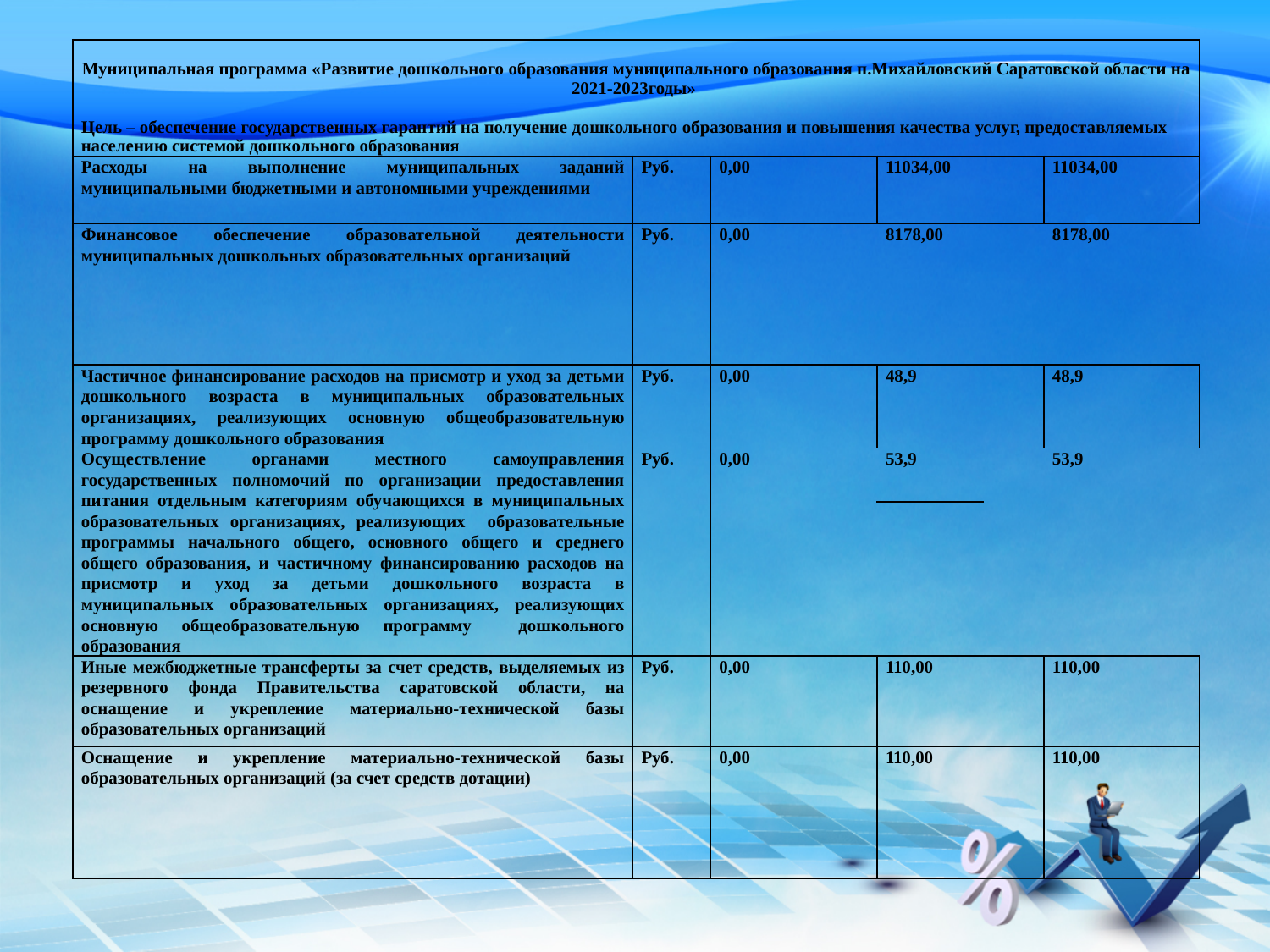

| Муниципальная программа «Развитие дошкольного образования муниципального образования п.Михайловский Саратовской области на 2021-2023годы» Цель – обеспечение государственных гарантий на получение дошкольного образования и повышения качества услуг, предоставляемых населению системой дошкольного образования |  |  |  |  |
| --- | --- | --- | --- | --- |
| Расходы на выполнение муниципальных заданий муниципальными бюджетными и автономными учреждениями | Руб. | 0,00 | 11034,00 | 11034,00 |
| Финансовое обеспечение образовательной деятельности муниципальных дошкольных образовательных организаций | Руб. | 0,00 | 8178,00 | 8178,00 |
| Частичное финансирование расходов на присмотр и уход за детьми дошкольного возраста в муниципальных образовательных организациях, реализующих основную общеобразовательную программу дошкольного образования | Руб. | 0,00 | 48,9 | 48,9 |
| Осуществление органами местного самоуправления государственных полномочий по организации предоставления питания отдельным категориям обучающихся в муниципальных образовательных организациях, реализующих образовательные программы начального общего, основного общего и среднего общего образования, и частичному финансированию расходов на присмотр и уход за детьми дошкольного возраста в муниципальных образовательных организациях, реализующих основную общеобразовательную программу дошкольного образования | Руб. | 0,00 | 53,9 | 53,9 |
| Иные межбюджетные трансферты за счет средств, выделяемых из резервного фонда Правительства саратовской области, на оснащение и укрепление материально-технической базы образовательных организаций | Руб. | 0,00 | 110,00 | 110,00 |
| Оснащение и укрепление материально-технической базы образовательных организаций (за счет средств дотации) | Руб. | 0,00 | 110,00 | 110,00 |